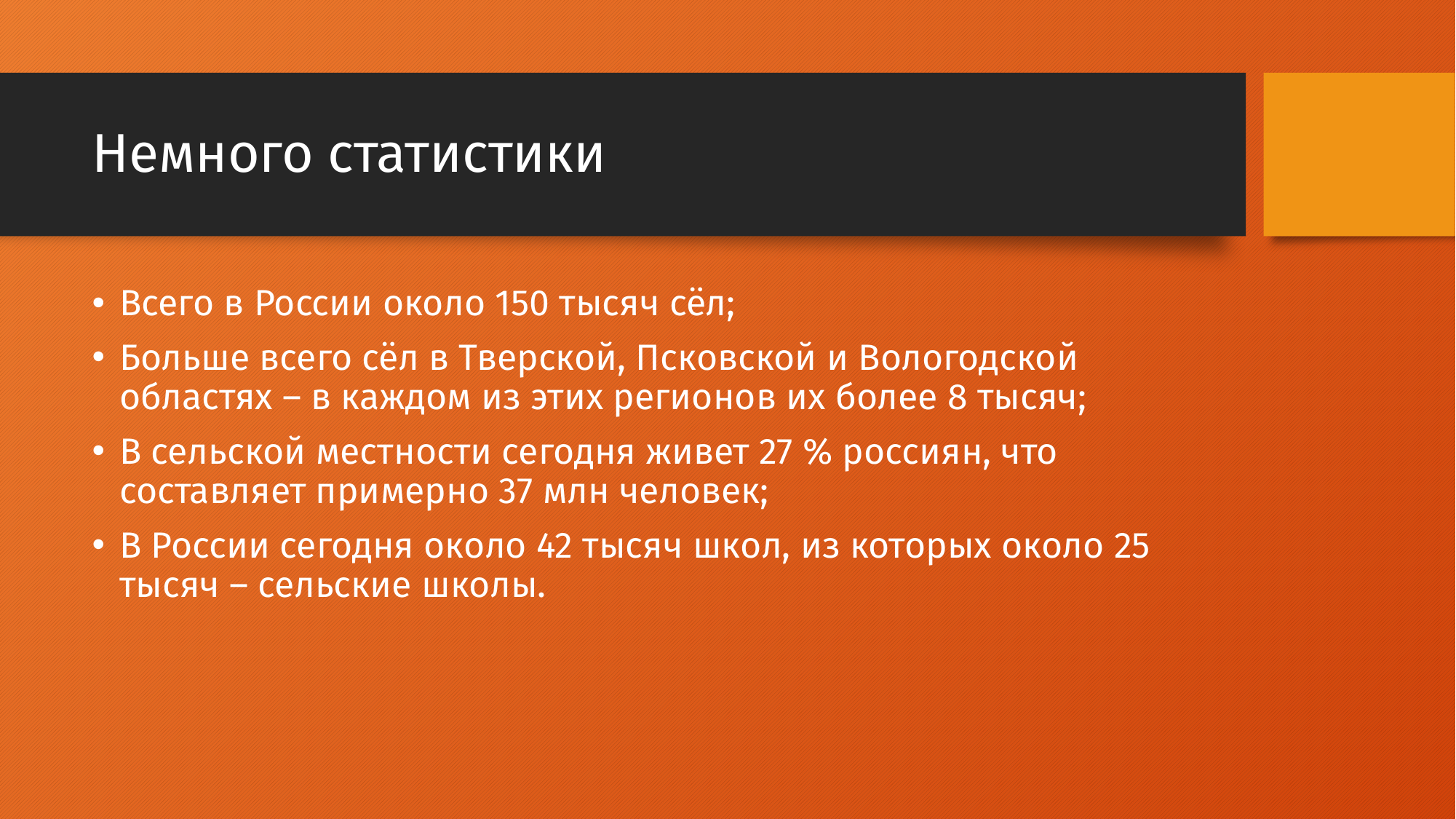

# Немного статистики
Всего в России около 150 тысяч сёл;
Больше всего сёл в Тверской, Псковской и Вологодской областях – в каждом из этих регионов их более 8 тысяч;
В сельской местности сегодня живет 27 % россиян, что составляет примерно 37 млн человек;
В России сегодня около 42 тысяч школ, из которых около 25 тысяч – сельские школы.